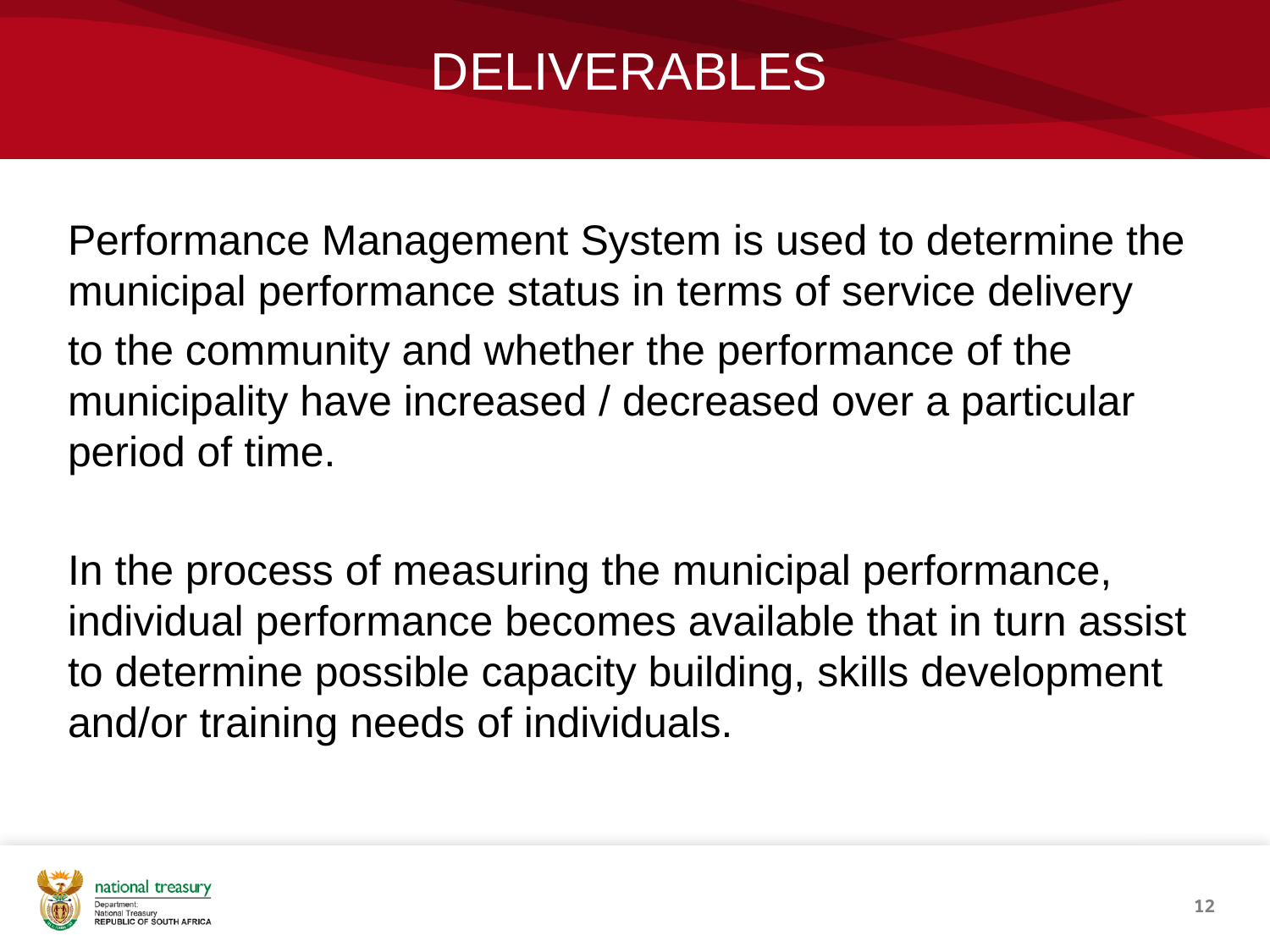

# DELIVERABLES
Performance Management System is used to determine the municipal performance status in terms of service delivery
to the community and whether the performance of the municipality have increased / decreased over a particular period of time.

In the process of measuring the municipal performance, individual performance becomes available that in turn assist to determine possible capacity building, skills development and/or training needs of individuals.
12